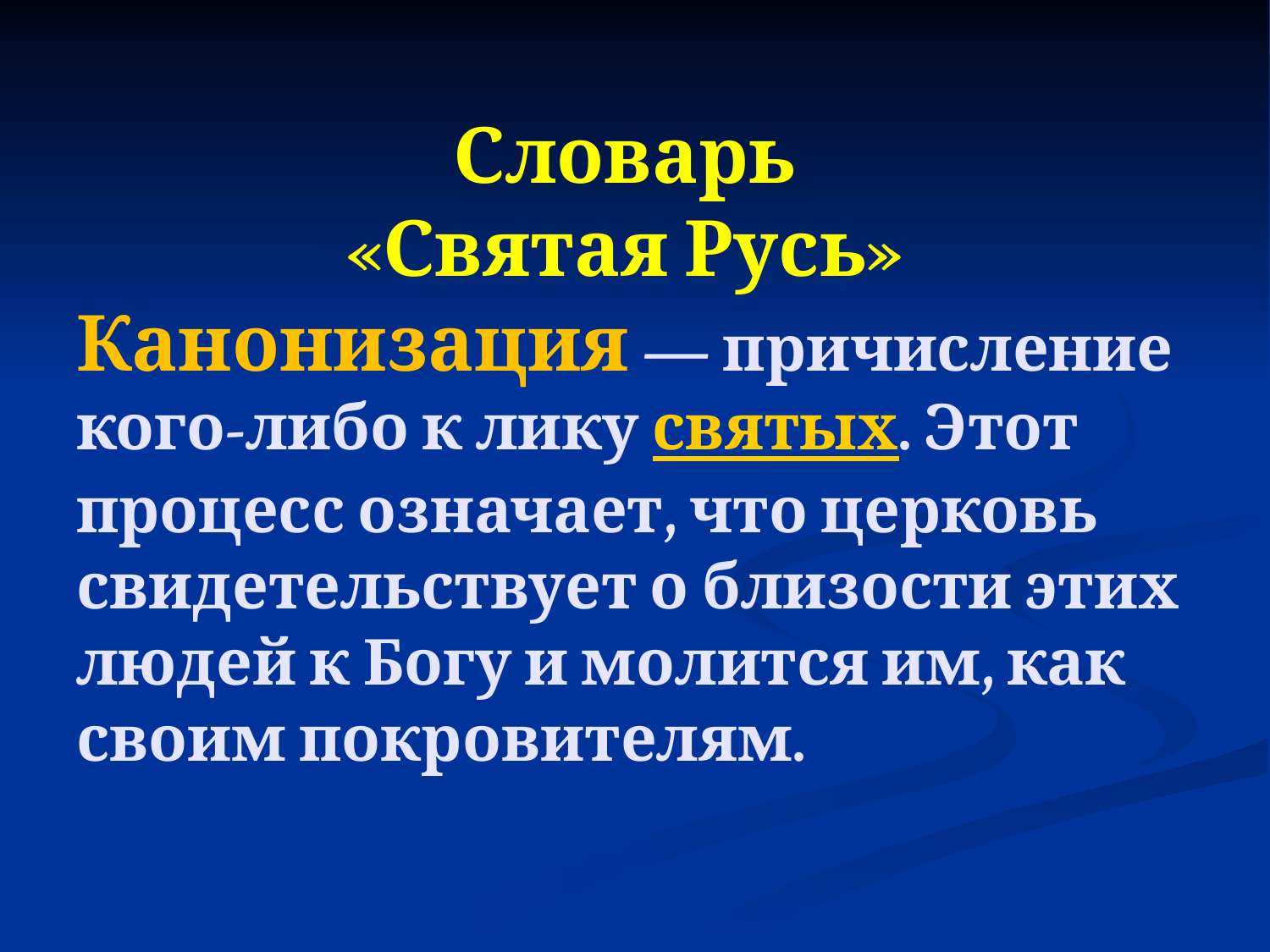

Словарь
«Святая Русь»
# Канонизация — причисление кого-либо к лику святых. Этот процесс означает, что церковь свидетельствует о близости этих людей к Богу и молится им, как своим покровителям.